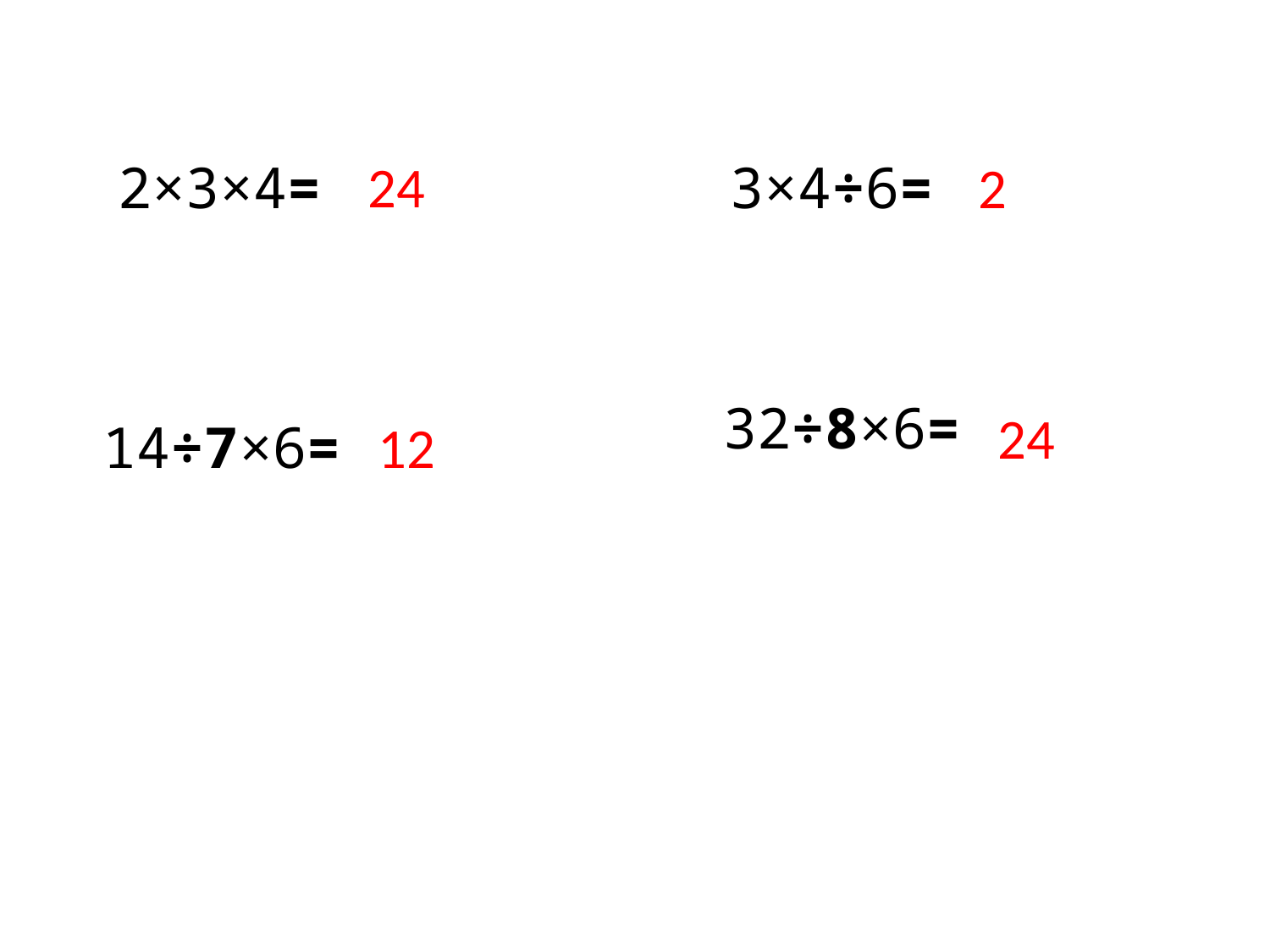

24
2×3×4=
3×4÷6=
2
32÷8×6=
24
14÷7×6=
12